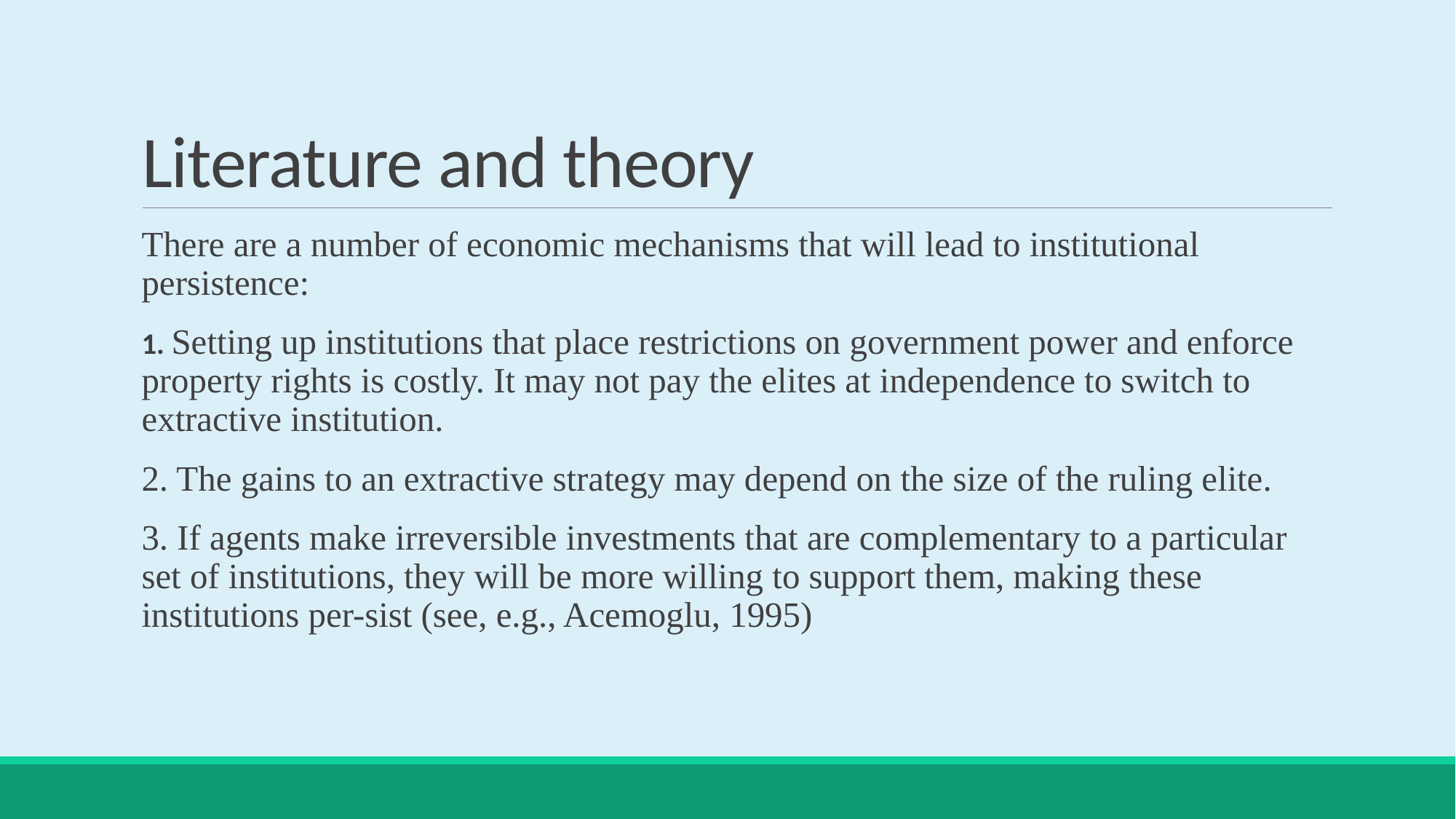

# Literature and theory
There are a number of economic mechanisms that will lead to institutional persistence:
1. Setting up institutions that place restrictions on government power and enforce property rights is costly. It may not pay the elites at independence to switch to extractive institution.
2. The gains to an extractive strategy may depend on the size of the ruling elite.
3. If agents make irreversible investments that are complementary to a particular set of institutions, they will be more willing to support them, making these institutions per-sist (see, e.g., Acemoglu, 1995)